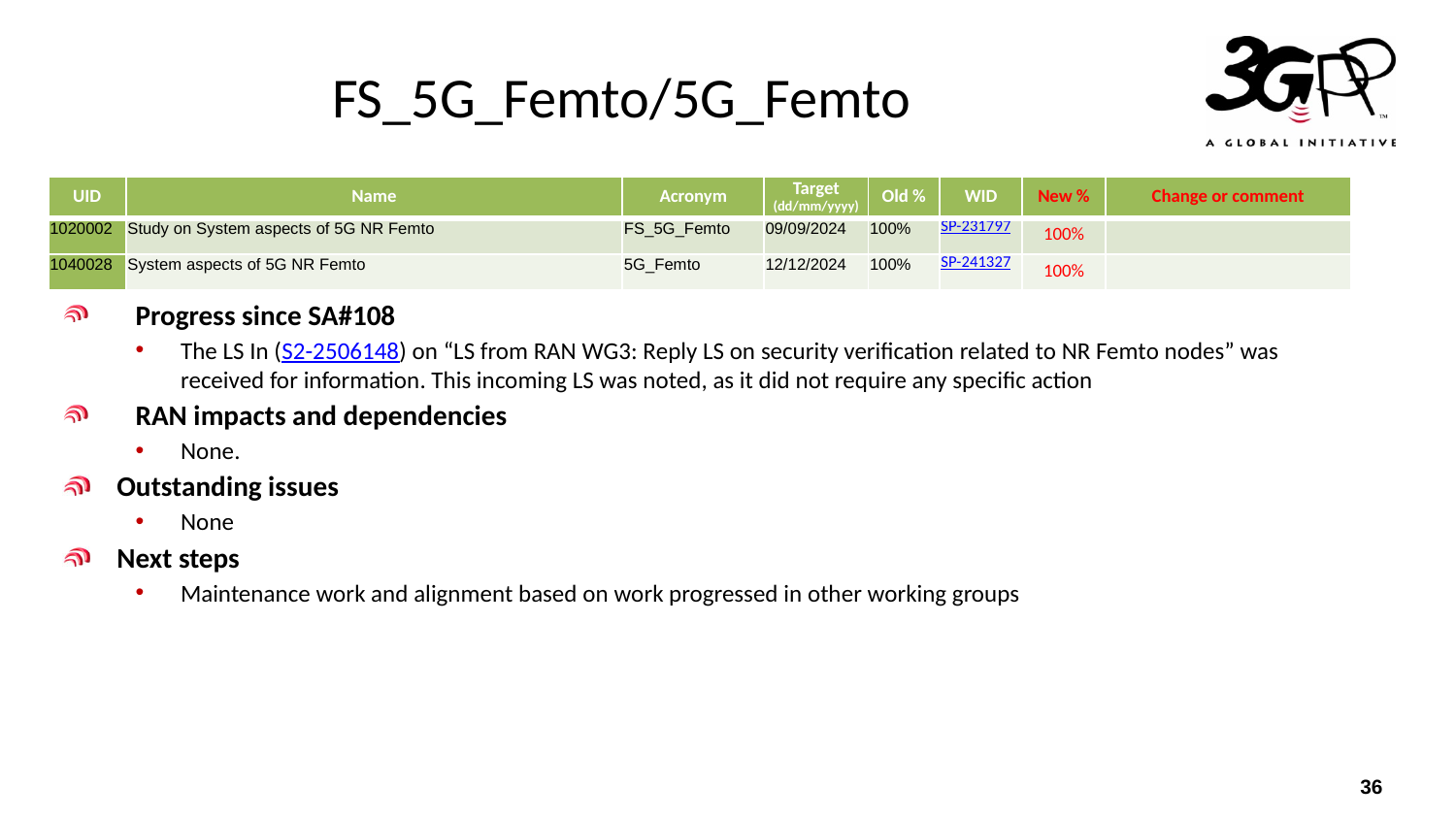

# FS_5G_Femto/5G_Femto
| UID | Name | Acronym | Target (dd/mm/yyyy) | Old % | WID | New % | Change or comment |
| --- | --- | --- | --- | --- | --- | --- | --- |
| 1020002 | Study on System aspects of 5G NR Femto | FS\_5G\_Femto | 09/09/2024 | 100% | SP-231797 | 100% |  |
| 1040028 | System aspects of 5G NR Femto | 5G\_Femto | 12/12/2024 | 100% | SP-241327 | 100% |  |
Progress since SA#108
The LS In (S2-2506148) on “LS from RAN WG3: Reply LS on security verification related to NR Femto nodes” was received for information. This incoming LS was noted, as it did not require any specific action
RAN impacts and dependencies
None.
Outstanding issues
None
Next steps
Maintenance work and alignment based on work progressed in other working groups